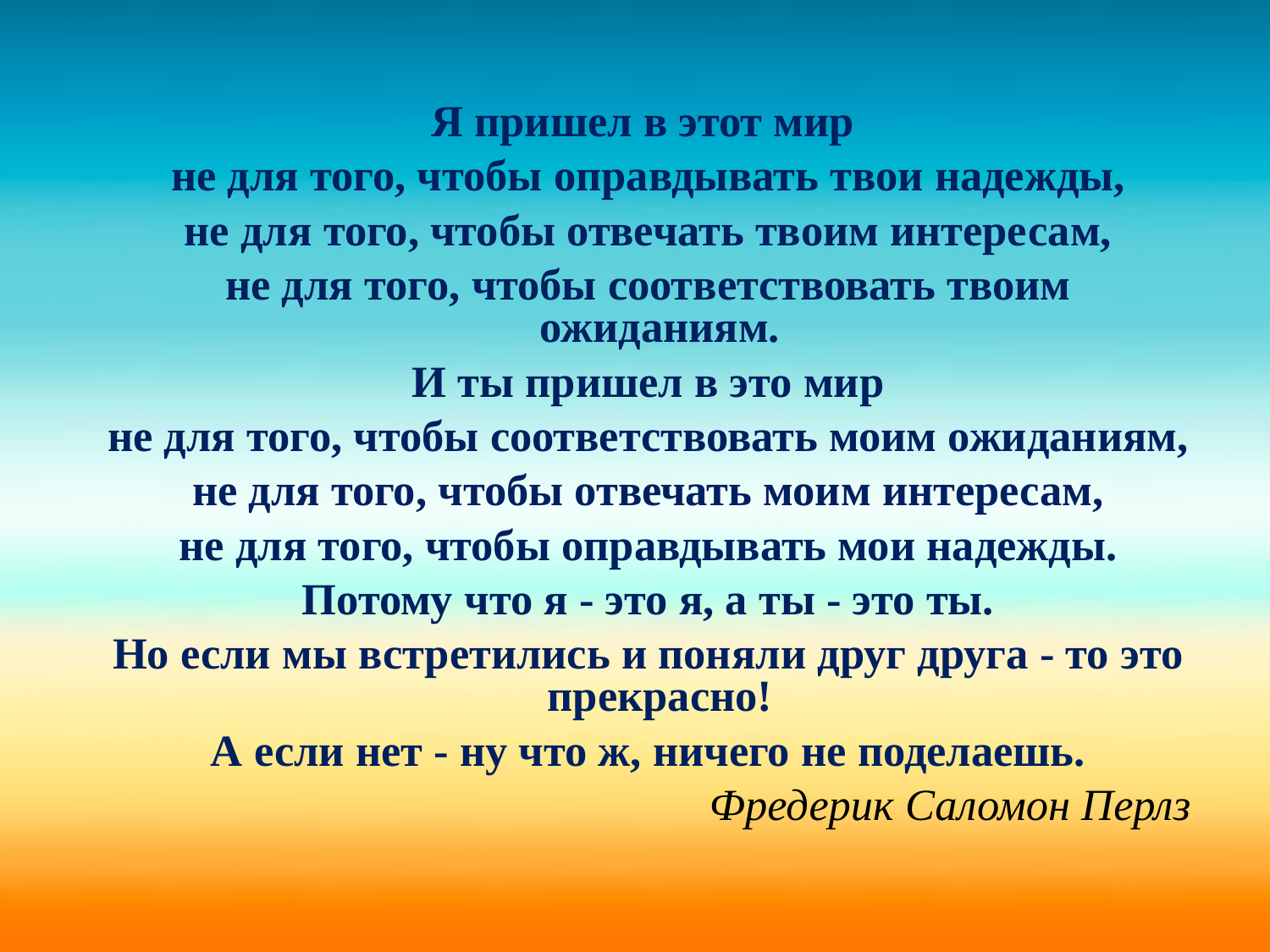

Я пришел в этот мир
не для того, чтобы оправдывать твои надежды,
не для того, чтобы отвечать твоим интересам,
не для того, чтобы соответствовать твоим ожиданиям.
И ты пришел в это мир
не для того, чтобы соответствовать моим ожиданиям,
не для того, чтобы отвечать моим интересам,
не для того, чтобы оправдывать мои надежды.
Потому что я - это я, а ты - это ты.
Но если мы встретились и поняли друг друга - то это прекрасно!
А если нет - ну что ж, ничего не поделаешь.
Фредерик Саломон Перлз